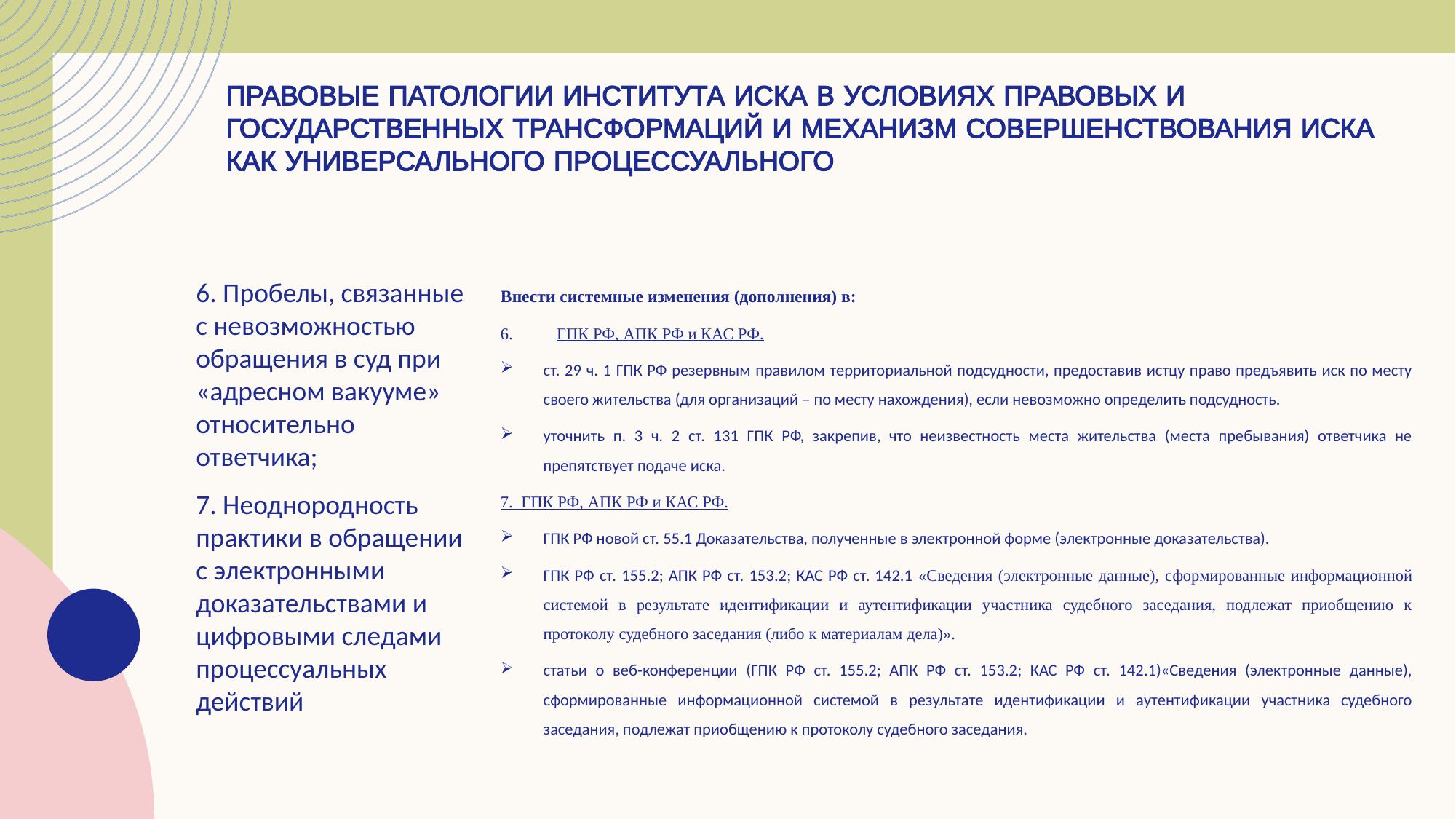

# Правовые патологии института иска в условиях правовых и государственных трансформаций и Механизм совершенствования иска как универсального процессуального
6. Пробелы, связанные с невозможностью обращения в суд при «адресном вакууме» относительно ответчика;
7. Неоднородность практики в обращении с электронными доказательствами и цифровыми следами процессуальных действий

Внести системные изменения (дополнения) в:
ГПК РФ, АПК РФ и КАС РФ.
ст. 29 ч. 1 ГПК РФ резервным правилом территориальной подсудности, предоставив истцу право предъявить иск по месту своего жительства (для организаций – по месту нахождения), если невозможно определить подсудность.
уточнить п. 3 ч. 2 ст. 131 ГПК РФ, закрепив, что неизвестность места жительства (места пребывания) ответчика не препятствует подаче иска.
7.  ГПК РФ, АПК РФ и КАС РФ.
ГПК РФ новой ст. 55.1 Доказательства, полученные в электронной форме (электронные доказательства).
ГПК РФ ст. 155.2; АПК РФ ст. 153.2; КАС РФ ст. 142.1 «Сведения (электронные данные), сформированные информационной системой в результате идентификации и аутентификации участника судебного заседания, подлежат приобщению к протоколу судебного заседания (либо к материалам дела)».
статьи о веб-конференции (ГПК РФ ст. 155.2; АПК РФ ст. 153.2; КАС РФ ст. 142.1)«Сведения (электронные данные), сформированные информационной системой в результате идентификации и аутентификации участника судебного заседания, подлежат приобщению к протоколу судебного заседания.